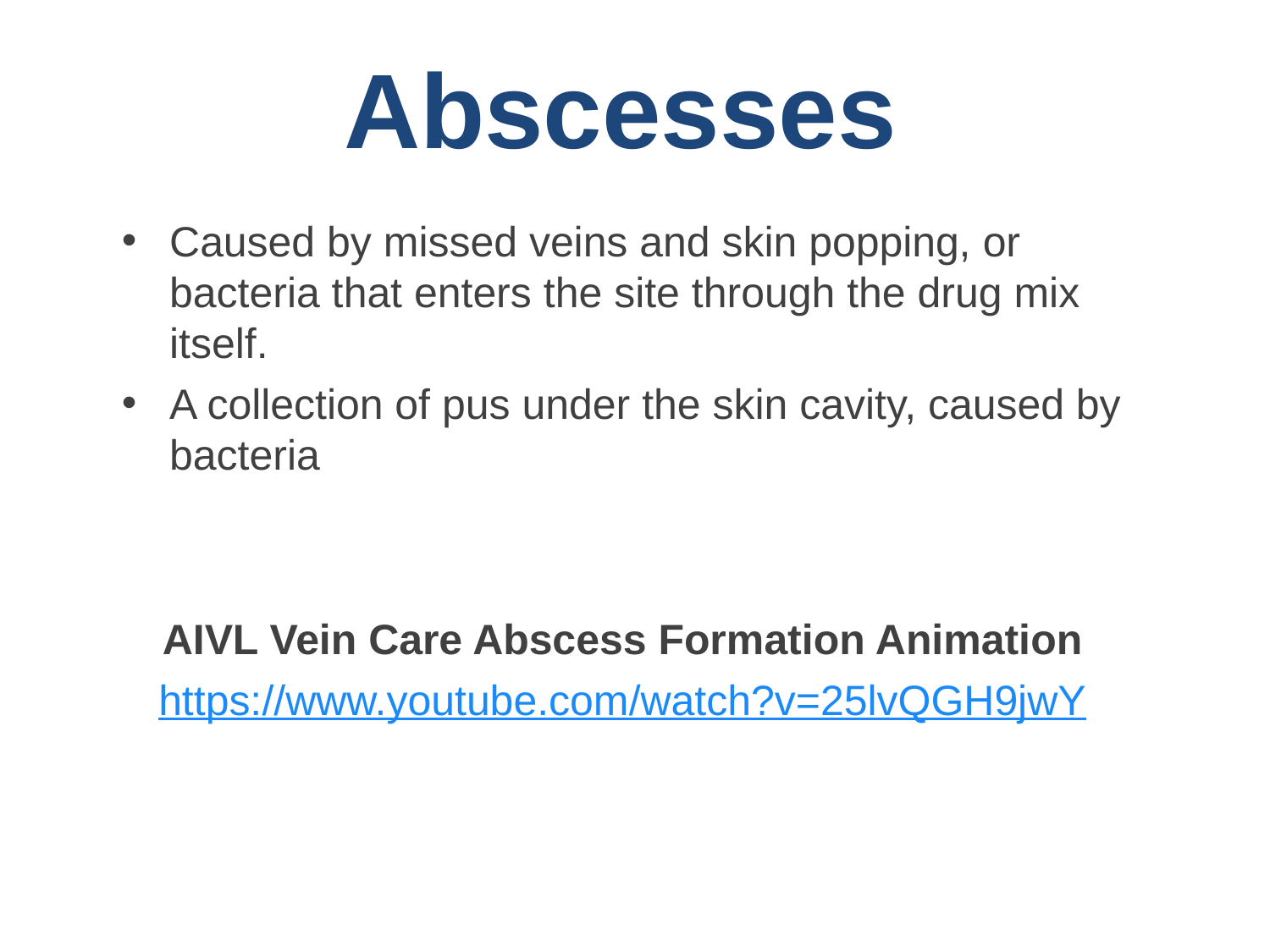

# Abscesses
Caused by missed veins and skin popping, or bacteria that enters the site through the drug mix itself.
A collection of pus under the skin cavity, caused by bacteria

AIVL Vein Care Abscess Formation Animation
https://www.youtube.com/watch?v=25lvQGH9jwY